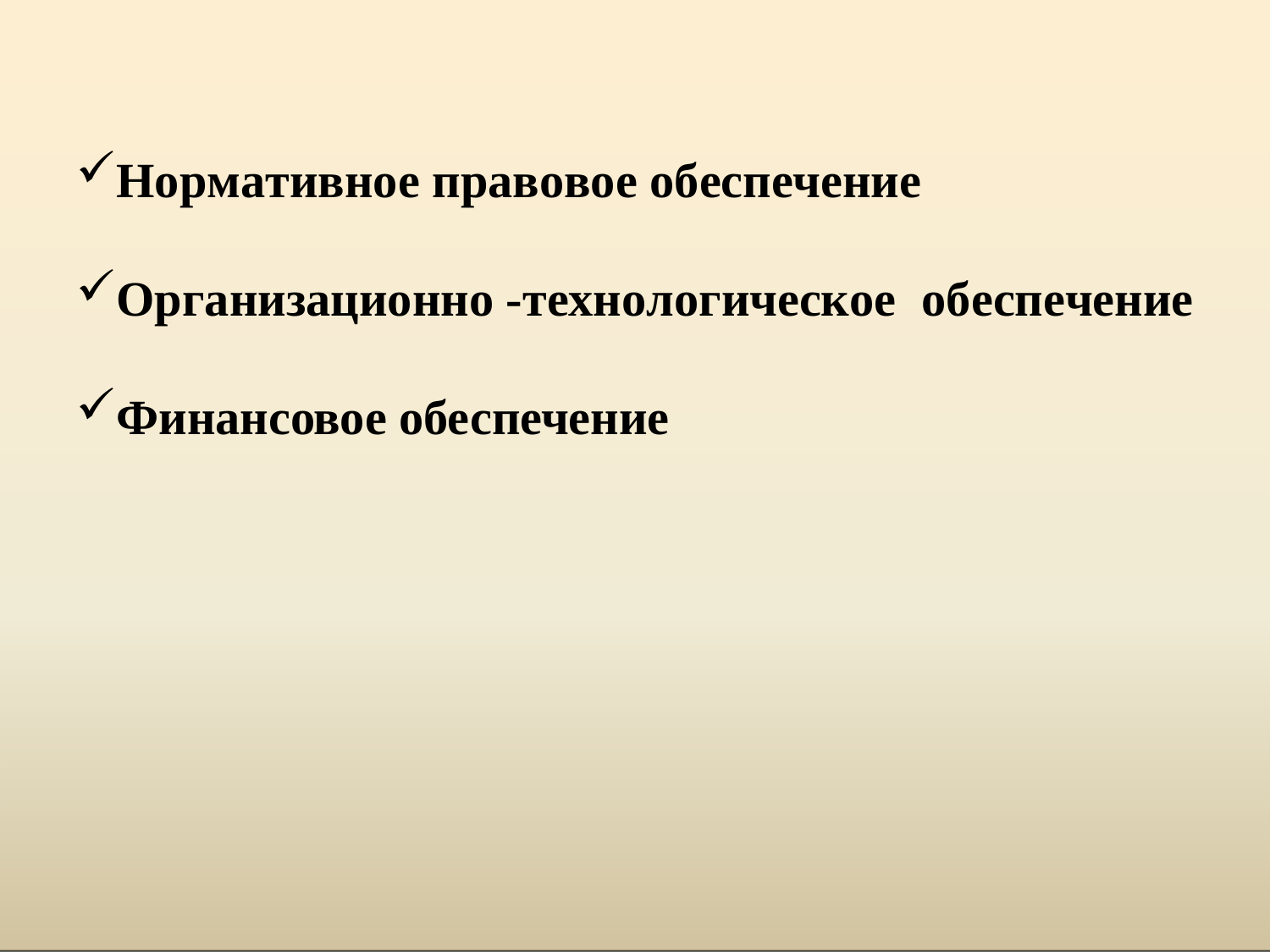

Нормативное правовое обеспечение

Организационно -технологическое  обеспечение

Финансовое обеспечение